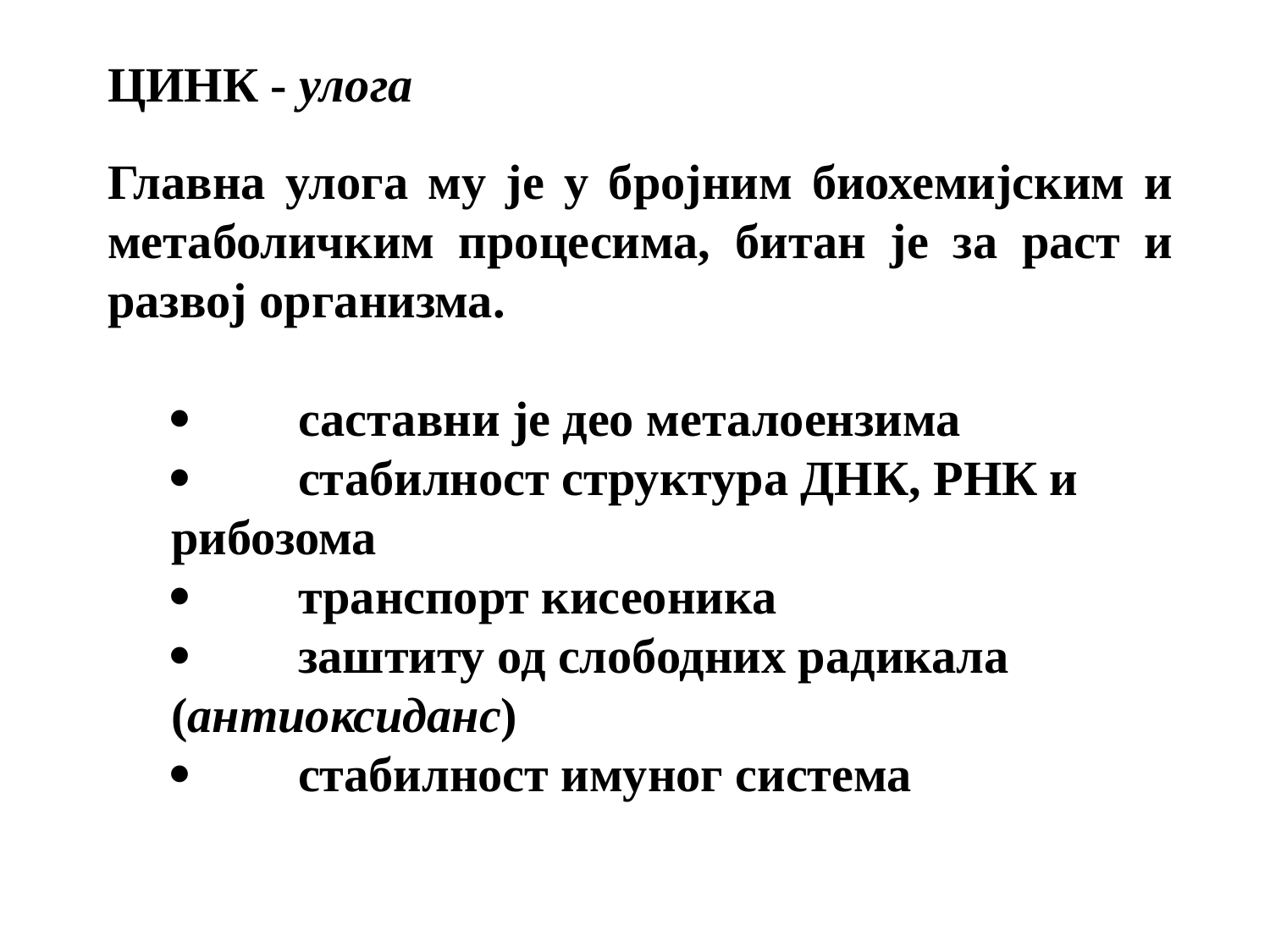

ЦИНК - улога

Главна улога му је у бројним биохемијским и метаболичким процесима, битан је за раст и развој организма.

•	саставни је део металоензима
•	стабилност структура ДНК, РНК и рибозома
•	транспорт кисеоника
•	заштиту од слободних радикала (антиоксиданс)
•	стабилност имуног система